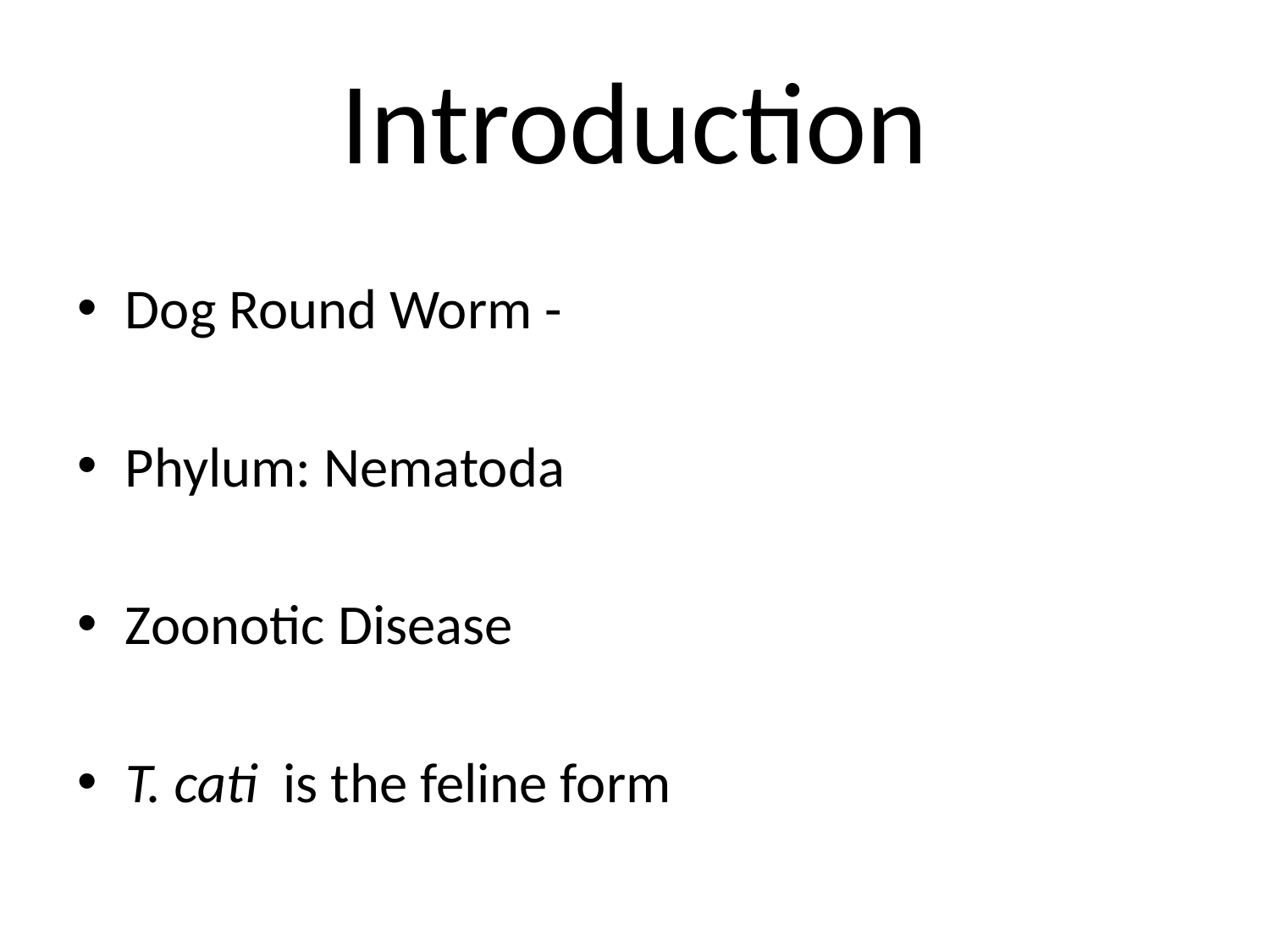

# Introduction
Dog Round Worm -

Phylum: Nematoda

Zoonotic Disease

T. cati  is the feline form